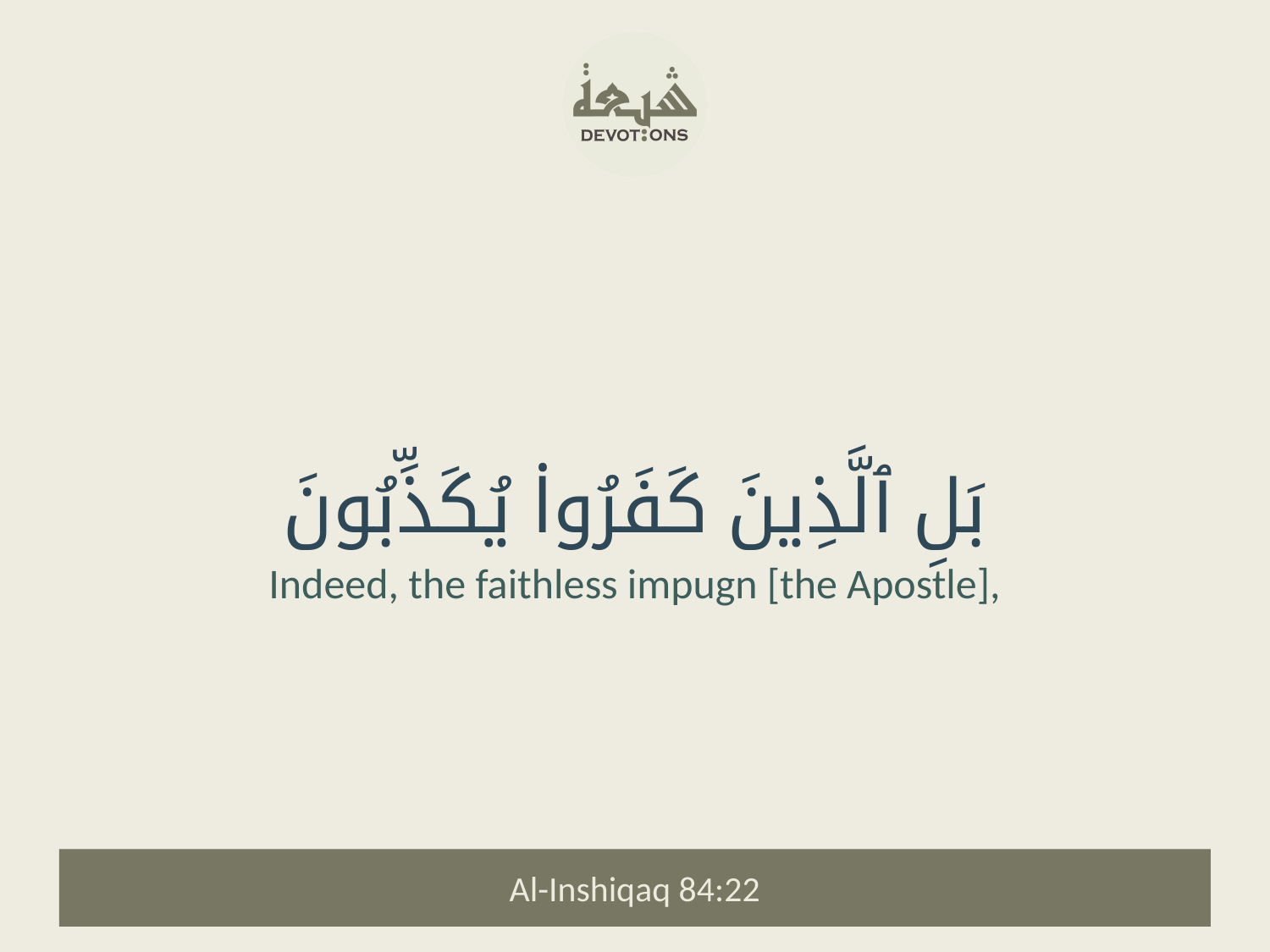

بَلِ ٱلَّذِينَ كَفَرُوا۟ يُكَذِّبُونَ
Indeed, the faithless impugn [the Apostle],
Al-Inshiqaq 84:22